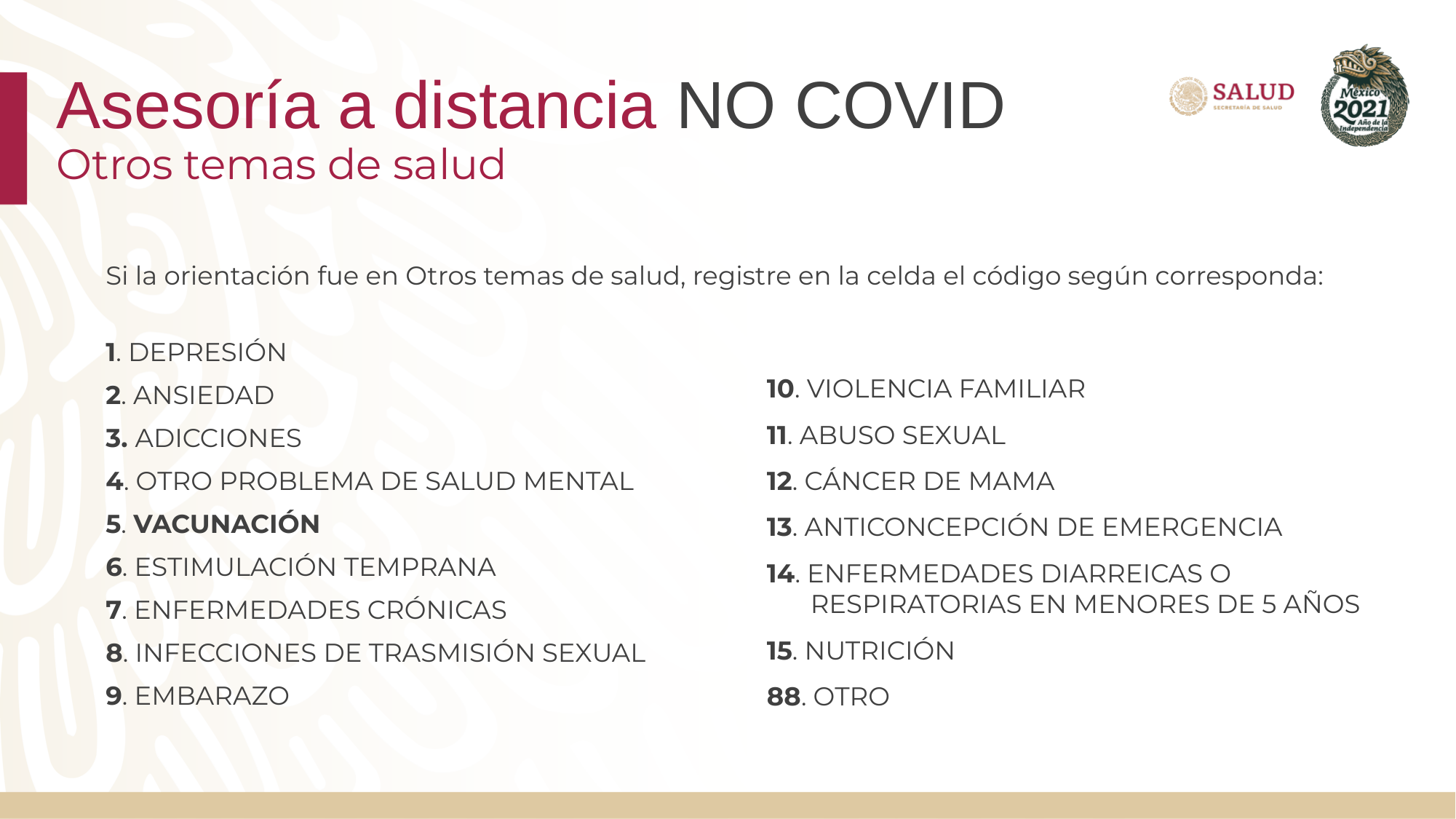

# Asesoría a distancia NO COVID Otros temas de salud
Si la orientación fue en Otros temas de salud, registre en la celda el código según corresponda:

1. DEPRESIÓN
2. ANSIEDAD
3. ADICCIONES
4. OTRO PROBLEMA DE SALUD MENTAL
5. VACUNACIÓN
6. ESTIMULACIÓN TEMPRANA
7. ENFERMEDADES CRÓNICAS
8. INFECCIONES DE TRASMISIÓN SEXUAL
9. EMBARAZO

10. VIOLENCIA FAMILIAR
11. ABUSO SEXUAL
12. CÁNCER DE MAMA
13. ANTICONCEPCIÓN DE EMERGENCIA
14. ENFERMEDADES DIARREICAS O RESPIRATORIAS EN MENORES DE 5 AÑOS
15. NUTRICIÓN
88. OTRO